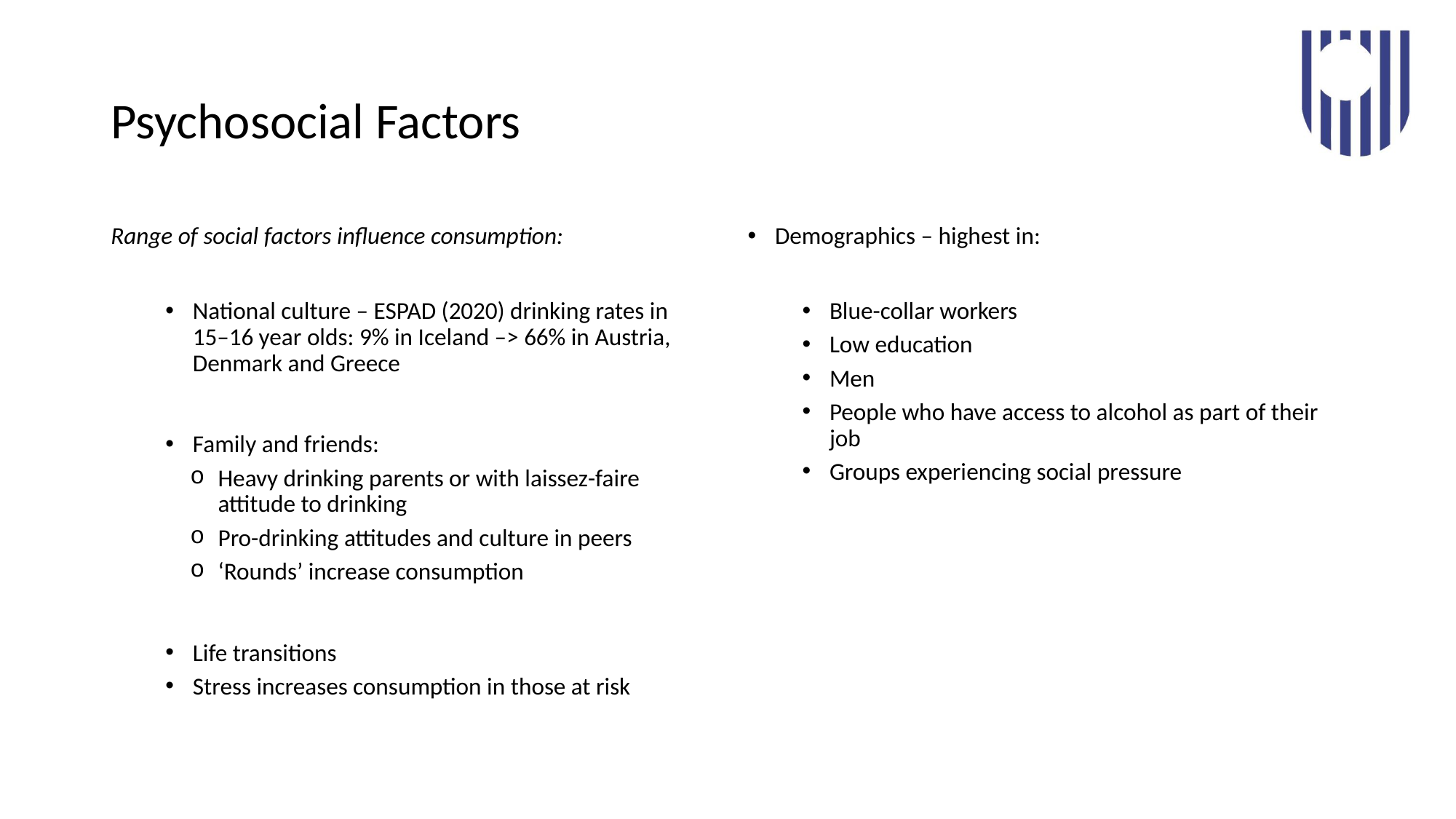

# Psychosocial Factors
Range of social factors influence consumption:

National culture – ESPAD (2020) drinking rates in 15–16 year olds: 9% in Iceland –> 66% in Austria, Denmark and Greece

Family and friends:
Heavy drinking parents or with laissez-faire attitude to drinking
Pro-drinking attitudes and culture in peers
‘Rounds’ increase consumption

Life transitions
Stress increases consumption in those at risk
Demographics – highest in:

Blue-collar workers
Low education
Men
People who have access to alcohol as part of their job
Groups experiencing social pressure